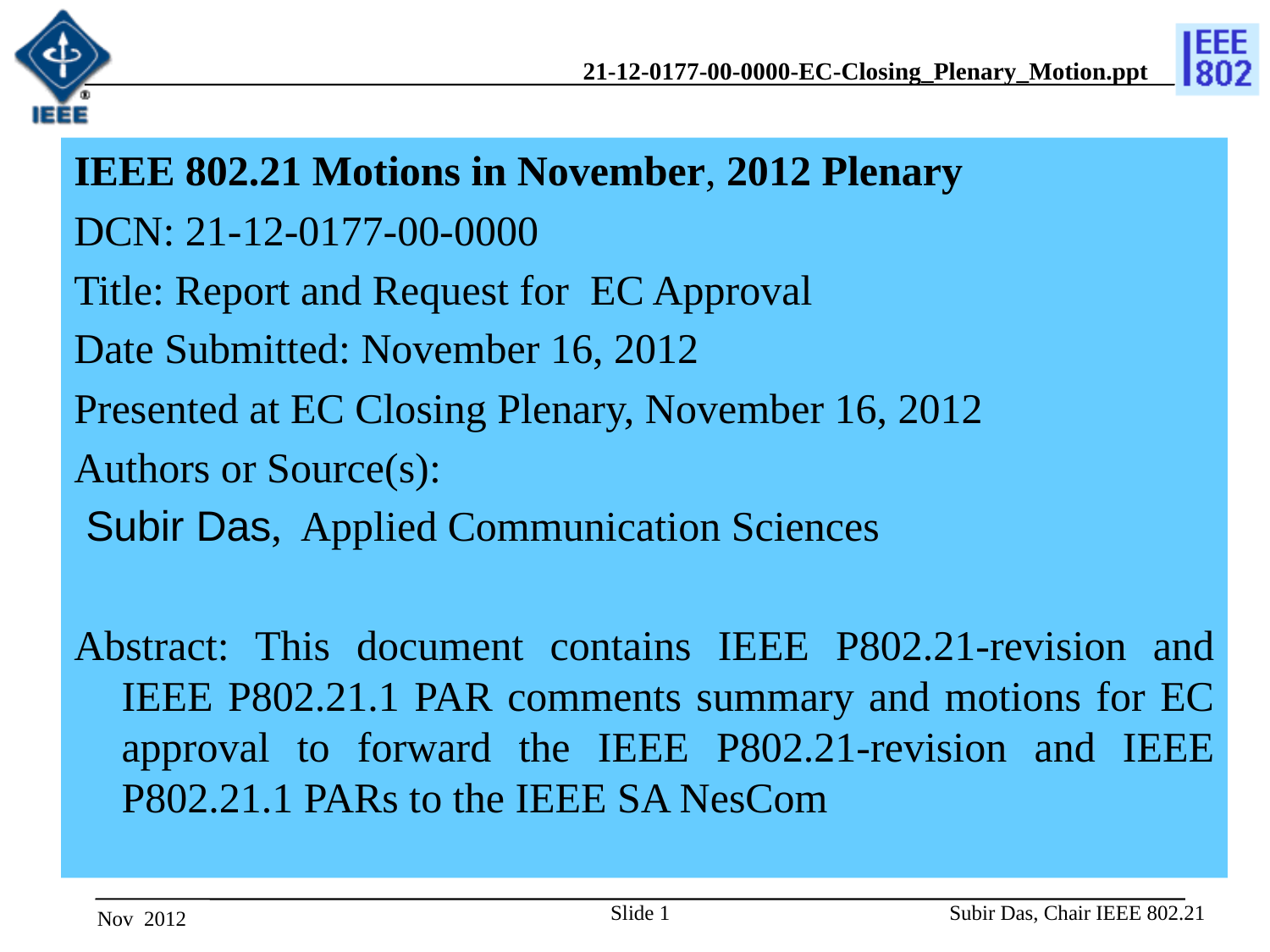

IEEE 802.21 Motions in November, 2012 Plenary
DCN: 21-12-0177-00-0000
Title: Report and Request for  EC Approval
Date Submitted: November 16, 2012
Presented at EC Closing Plenary, November 16, 2012
Authors or Source(s):
 Subir Das,  Applied Communication Sciences

Abstract: This document contains IEEE P802.21-revision and IEEE P802.21.1 PAR comments summary and motions for EC approval to forward the IEEE P802.21-revision and IEEE P802.21.1 PARs to the IEEE SA NesCom
1
Nov  2012
Subir Das, Chair IEEE 802.21